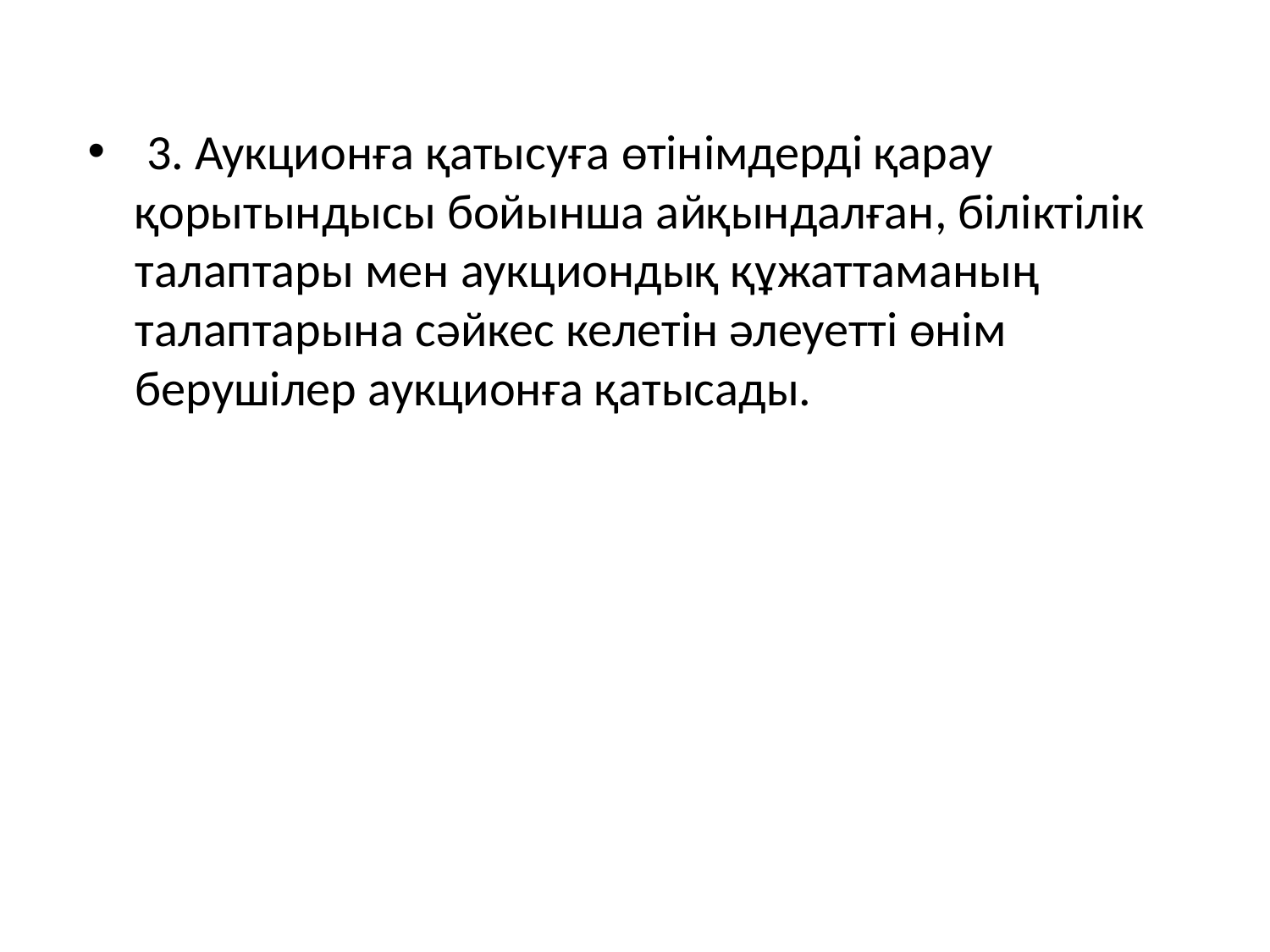

3. Аукционға қатысуға өтiнiмдерді қарау қорытындысы бойынша айқындалған, біліктілік талаптары мен аукциондық құжаттаманың талаптарына сәйкес келетін әлеуетті өнім берушілер аукционға қатысады.